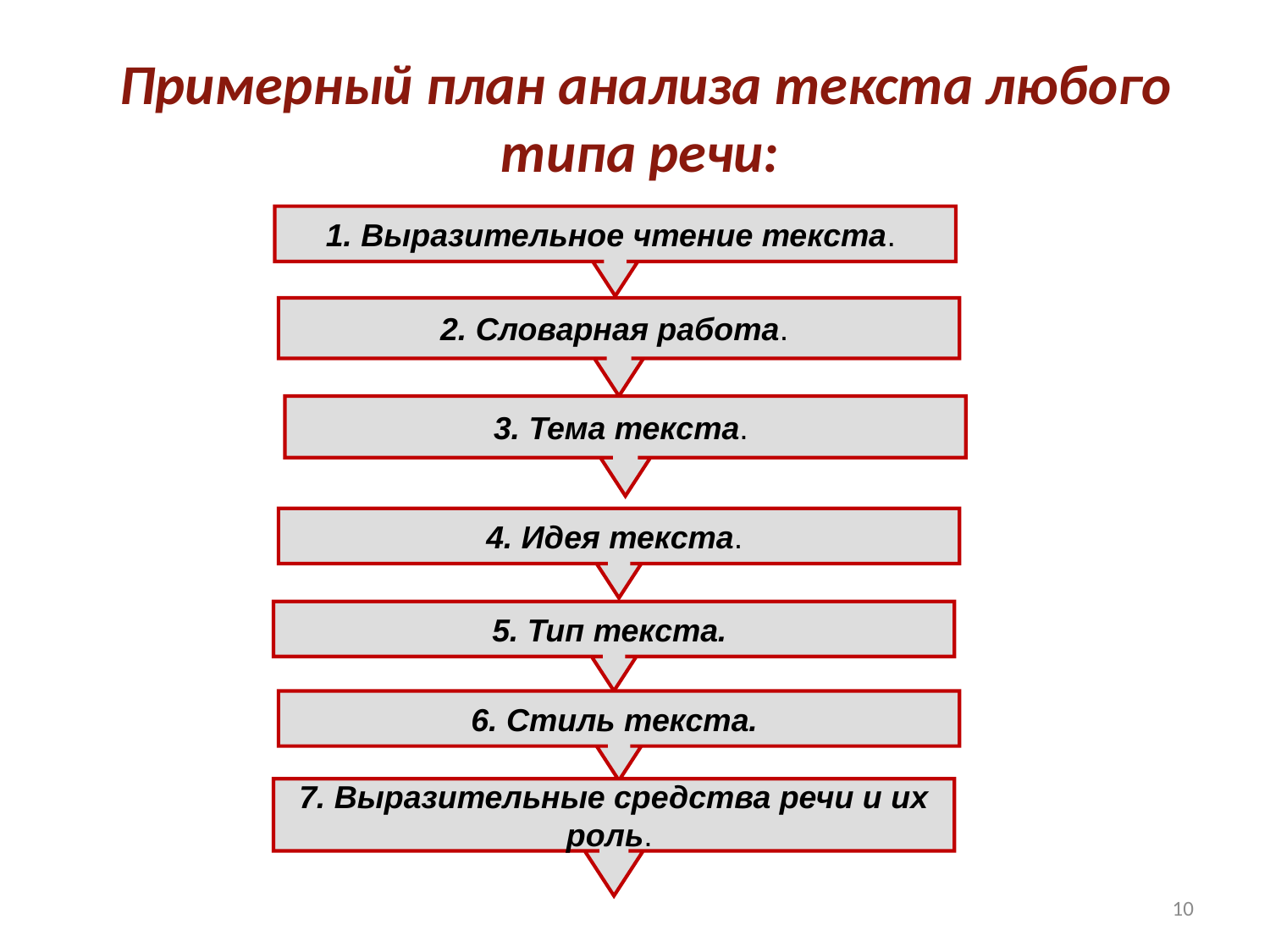

1. Выразительное чтение текста.
2. Словарная работа.
Примерный план анализа текста любого типа речи:
3. Тема текста.
4. Идея текста.
5. Тип текста.
6. Стиль текста.
7. Выразительные средства речи и их роль.
10